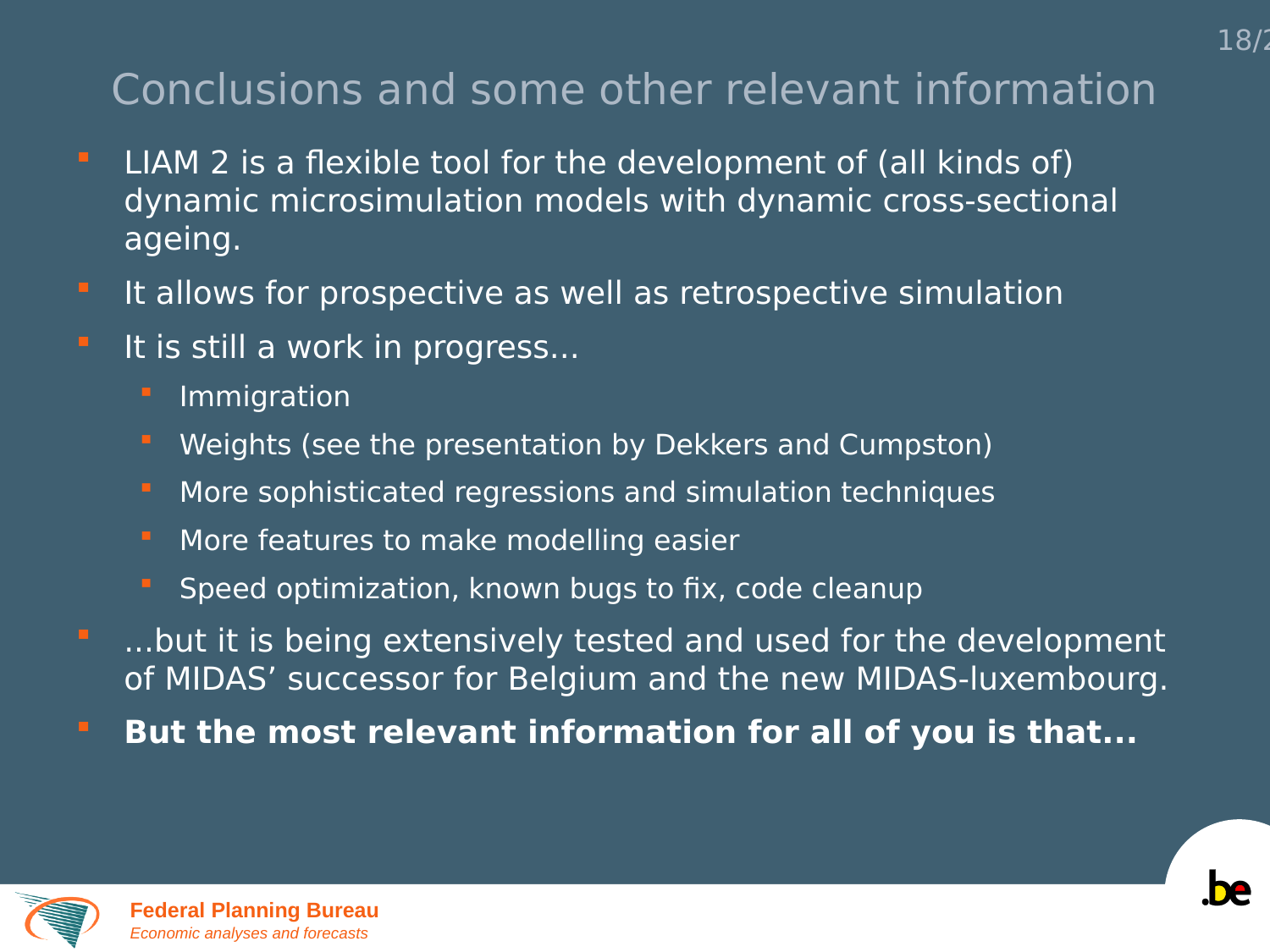

# Conclusions and some other relevant information
LIAM 2 is a flexible tool for the development of (all kinds of) dynamic microsimulation models with dynamic cross-sectional ageing.
It allows for prospective as well as retrospective simulation
It is still a work in progress...
Immigration
Weights (see the presentation by Dekkers and Cumpston)
More sophisticated regressions and simulation techniques
More features to make modelling easier
Speed optimization, known bugs to fix, code cleanup
...but it is being extensively tested and used for the development of MIDAS’ successor for Belgium and the new MIDAS-luxembourg.
But the most relevant information for all of you is that...